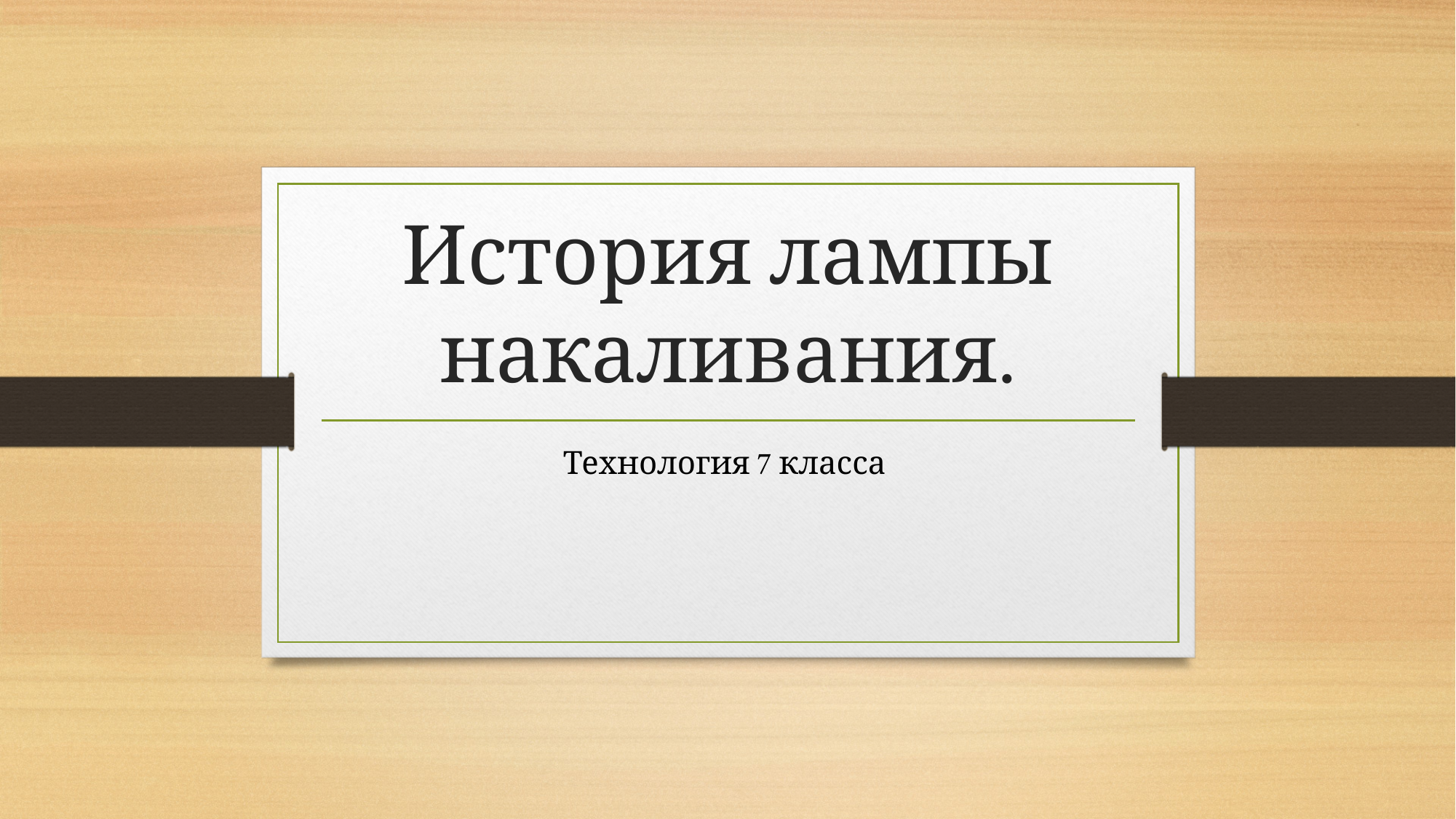

# История лампы накаливания.
Технология 7 класса